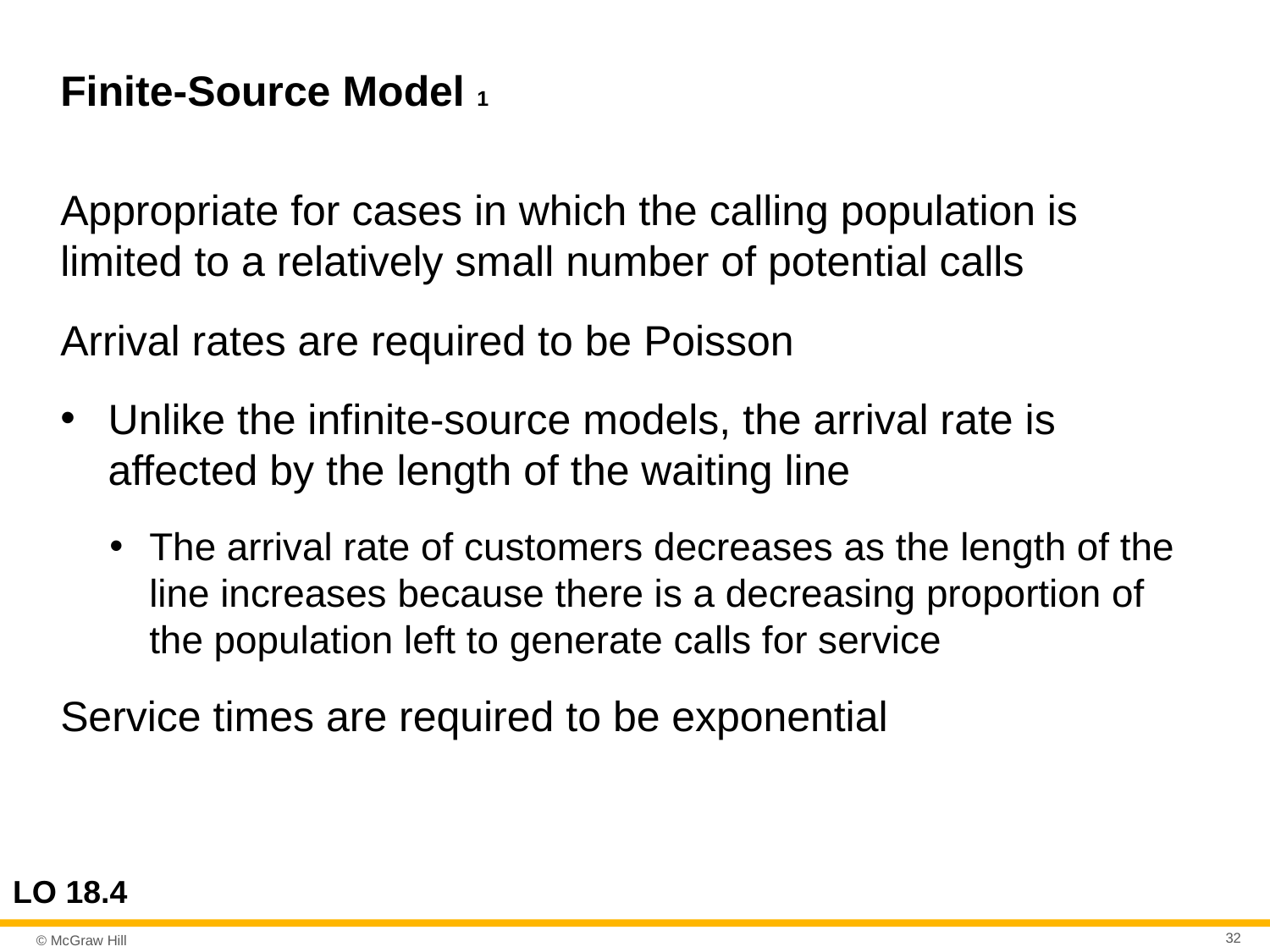

# Finite-Source Model 1
Appropriate for cases in which the calling population is limited to a relatively small number of potential calls
Arrival rates are required to be Poisson
Unlike the infinite-source models, the arrival rate is affected by the length of the waiting line
The arrival rate of customers decreases as the length of the line increases because there is a decreasing proportion of the population left to generate calls for service
Service times are required to be exponential
LO 18.4